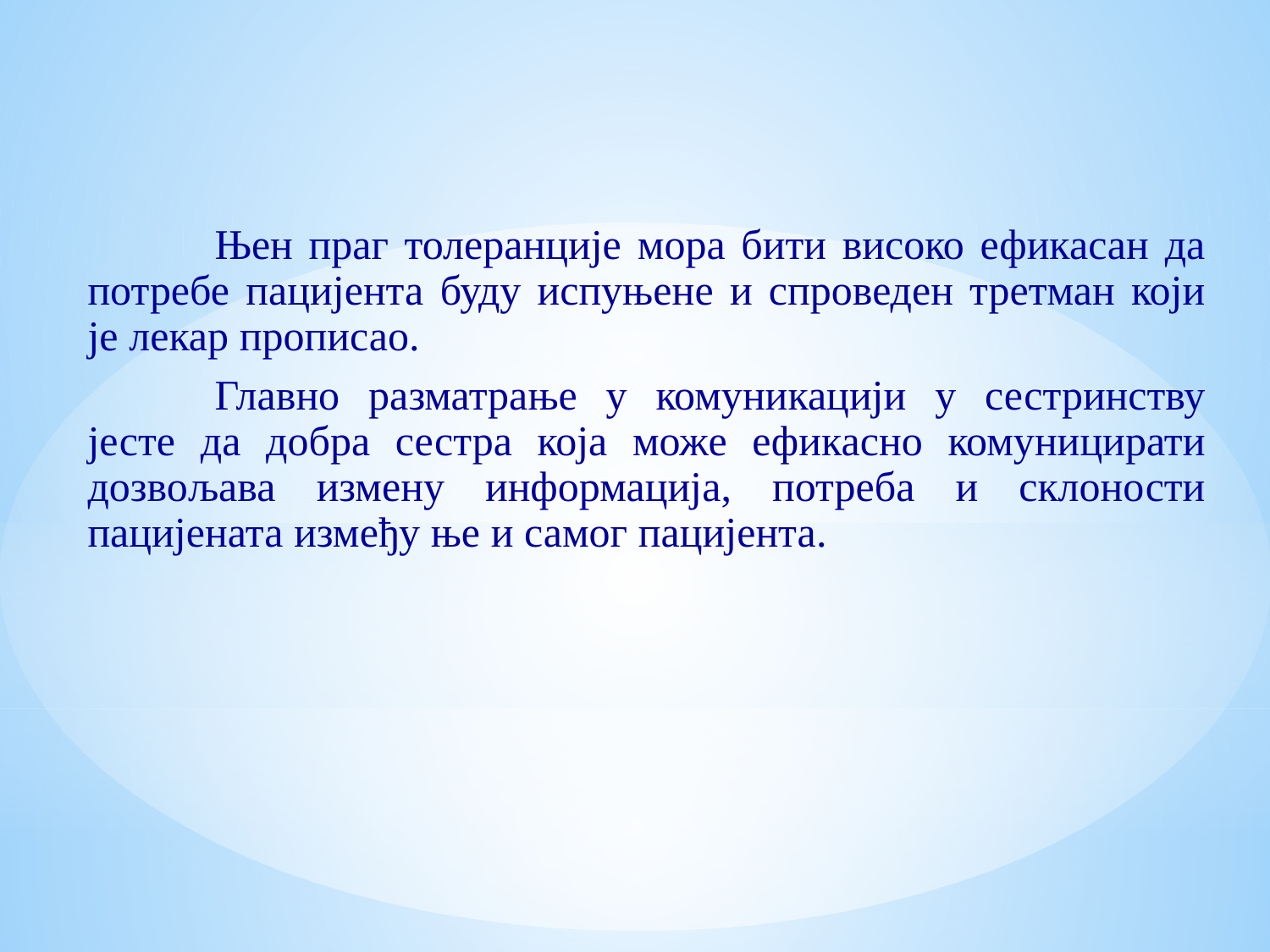

Њен праг толеранције мора бити високо ефикасан да потребе пацијента буду испуњене и спроведен третман који је лекар прописао.
	Главно разматрање у комуникацији у сестринству јесте да добра сестра која може ефикасно комуницирати дозвољава измену информација, потреба и склоности пацијената између ње и самог пацијента.